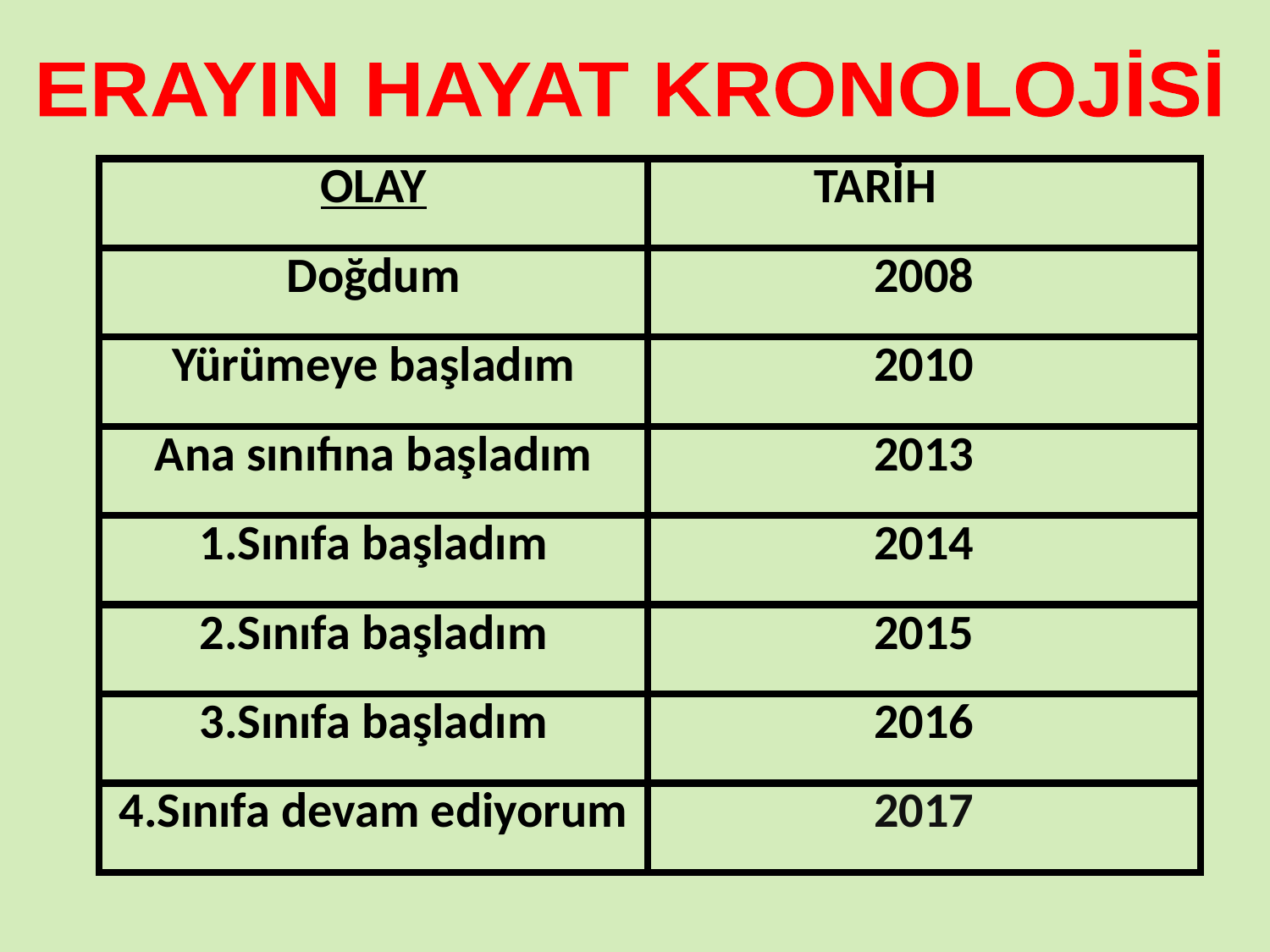

ERAYIN HAYAT KRONOLOJİSİ
| OLAY | TARİH |
| --- | --- |
| Doğdum | 2008 |
| Yürümeye başladım | 2010 |
| Ana sınıfına başladım | 2013 |
| 1.Sınıfa başladım | 2014 |
| 2.Sınıfa başladım | 2015 |
| 3.Sınıfa başladım | 2016 |
| 4.Sınıfa devam ediyorum | 2017 |